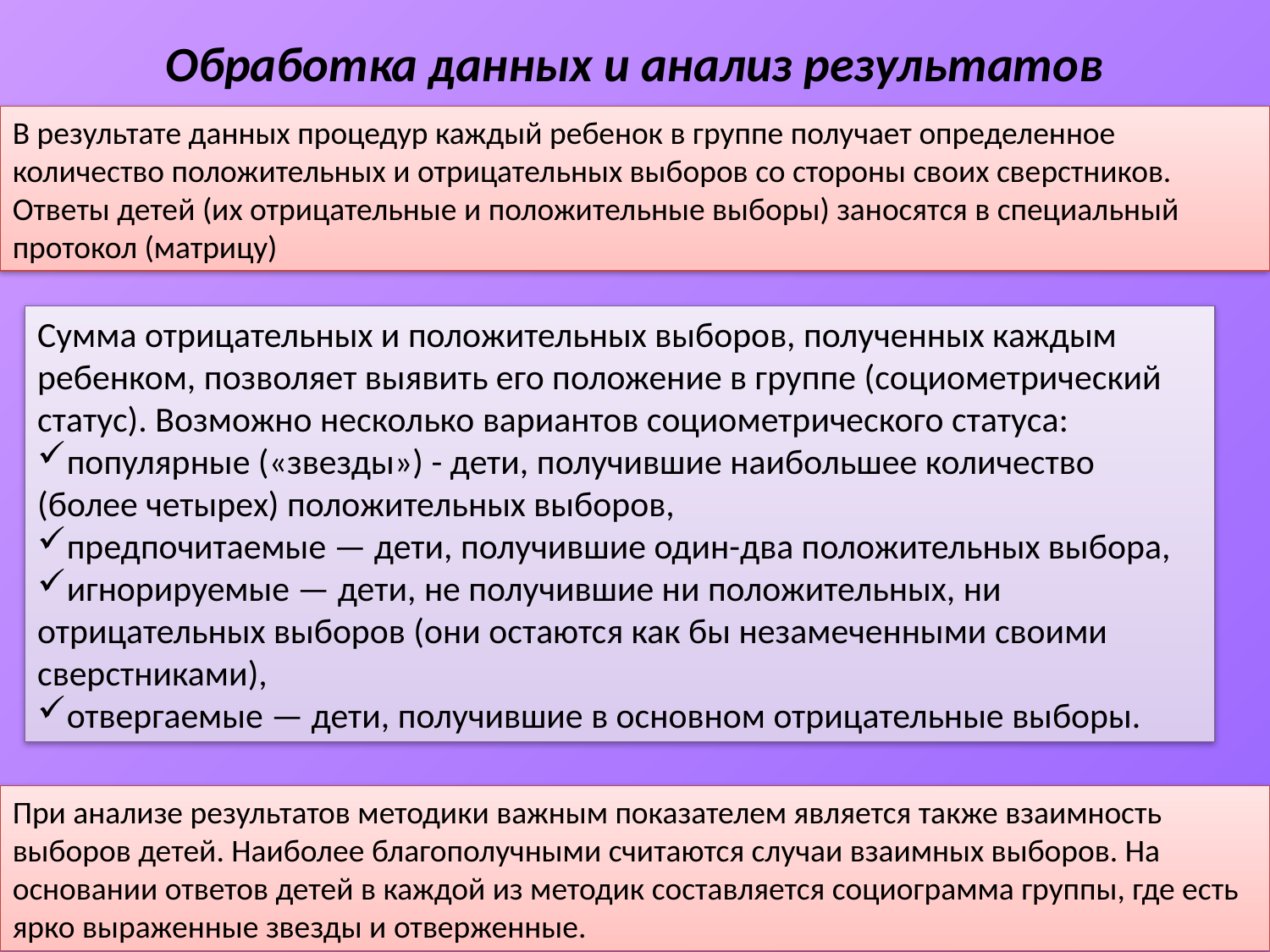

Обработка данных и анализ результатов
В результате данных процедур каждый ребенок в группе получает определенное количество положительных и отрицательных выборов со стороны своих сверстников. Ответы детей (их отрицательные и положительные выборы) заносятся в специальный протокол (матрицу)
Сумма отрицательных и положительных выборов, полученных каждым ребенком, позволяет выявить его положение в группе (социометрический статус). Возможно несколько вариантов социометрического статуса:
популярные («звезды») - дети, получившие наибольшее количество (более четырех) положительных выборов,
предпочитаемые — дети, получившие один-два положительных выбора,
игнорируемые — дети, не получившие ни положительных, ни отрицательных выборов (они остаются как бы незамеченными своими сверстниками),
отвергаемые — дети, получившие в основном отрицательные выборы.
При анализе результатов методики важным показателем является также взаимность выборов детей. Наиболее благополучными считаются случаи взаимных выборов. На основании ответов детей в каждой из методик составляется социограмма группы, где есть ярко выраженные звезды и отверженные.